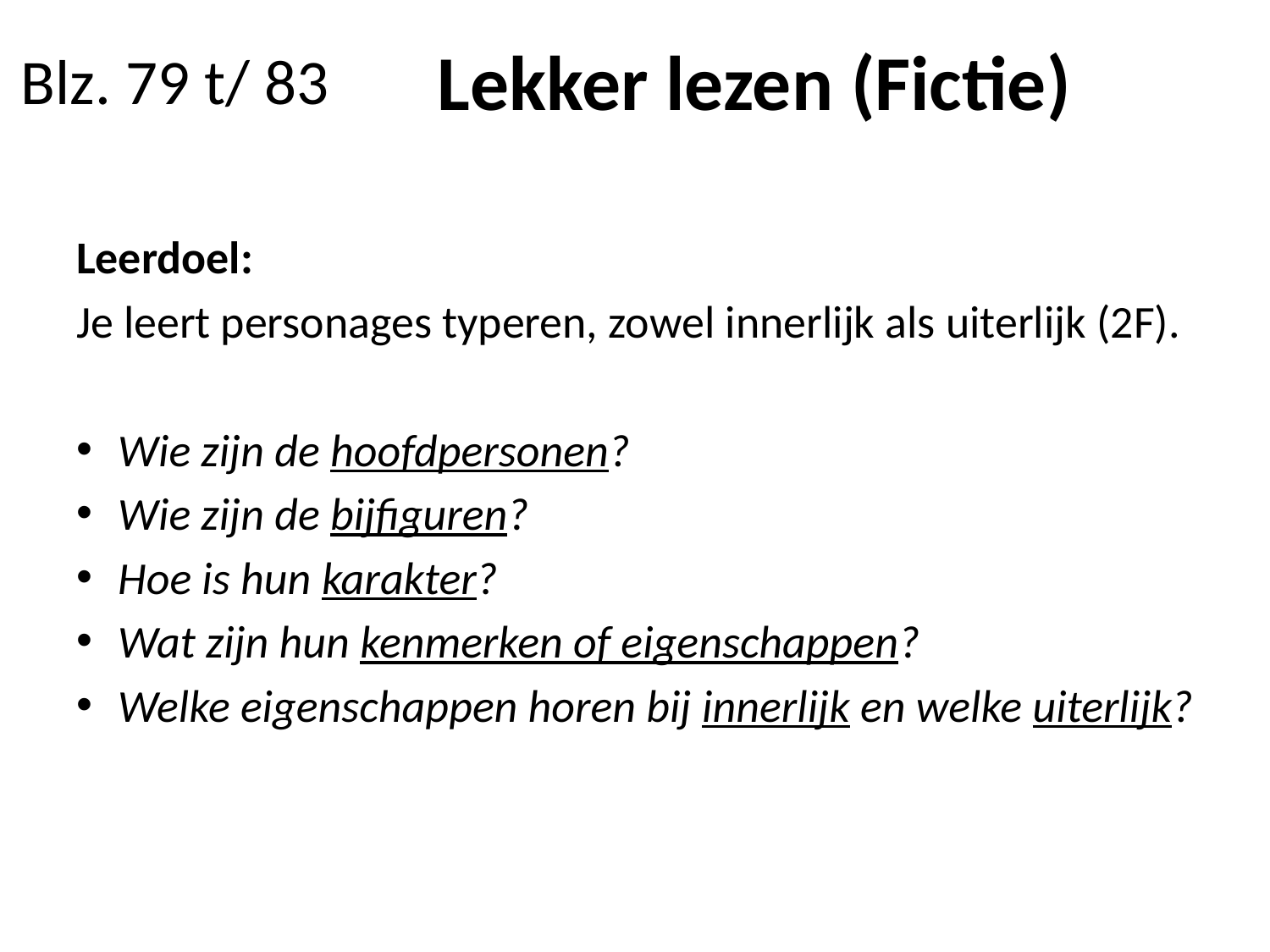

# Blz. 79 t/ 83
Lekker lezen (Fictie)
Leerdoel:
Je leert personages typeren, zowel innerlijk als uiterlijk (2F).

Wie zijn de hoofdpersonen?
Wie zijn de bijfiguren?
Hoe is hun karakter?
Wat zijn hun kenmerken of eigenschappen?
Welke eigenschappen horen bij innerlijk en welke uiterlijk?